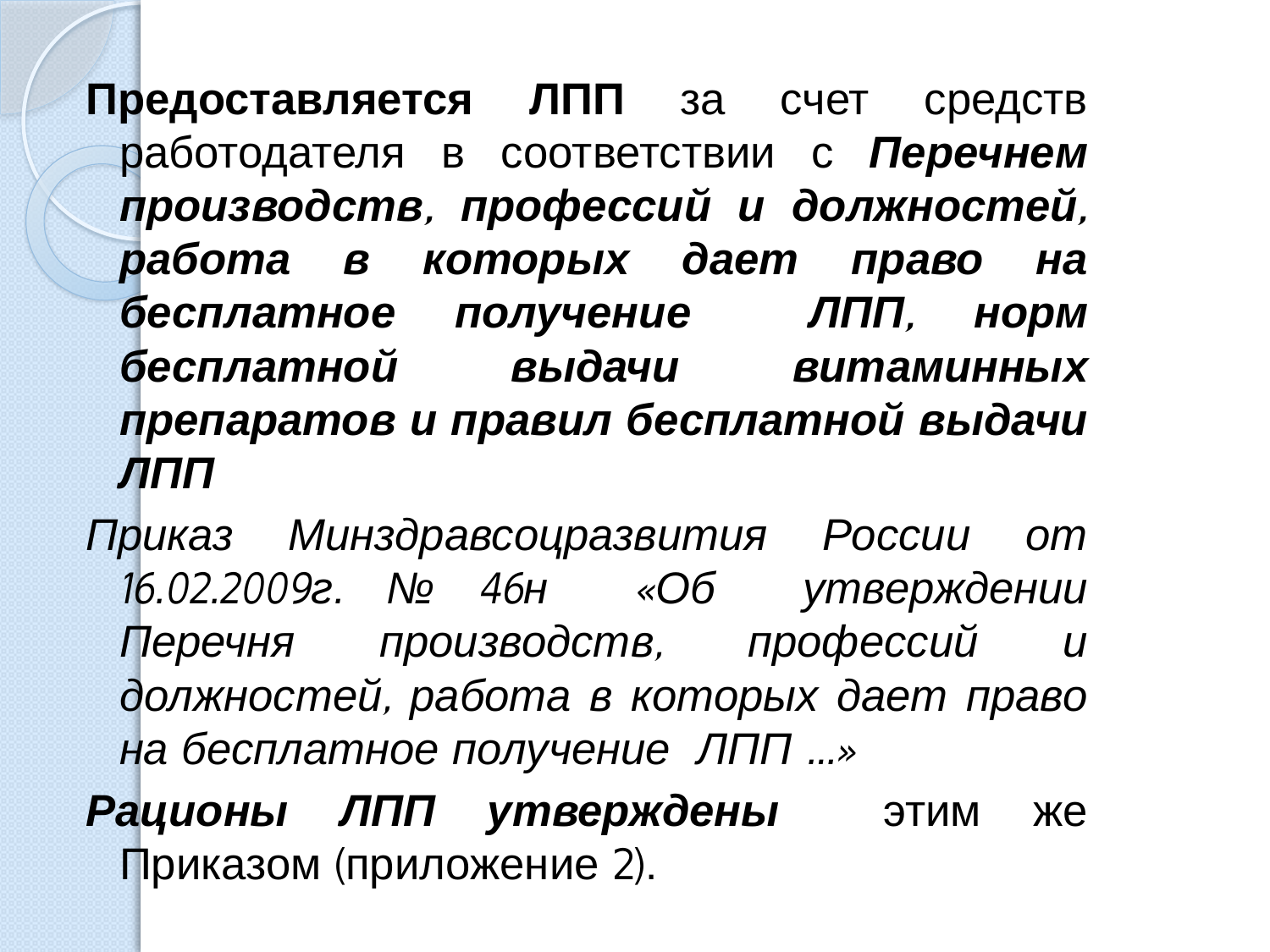

Предоставляется ЛПП за счет средств работодателя в соответствии с Перечнем производств, профессий и должностей, работа в которых дает право на бесплатное получение  ЛПП, норм бесплатной выдачи витаминных препаратов и правил бесплатной выдачи ЛПП
Приказ Минздравсоцразвития России от 16.02.2009г. № 46н  «Об  утверждении Перечня производств, профессий и должностей, работа в которых дает право на бесплатное получение  ЛПП …»
Рационы ЛПП утверждены  этим же Приказом (приложение 2).